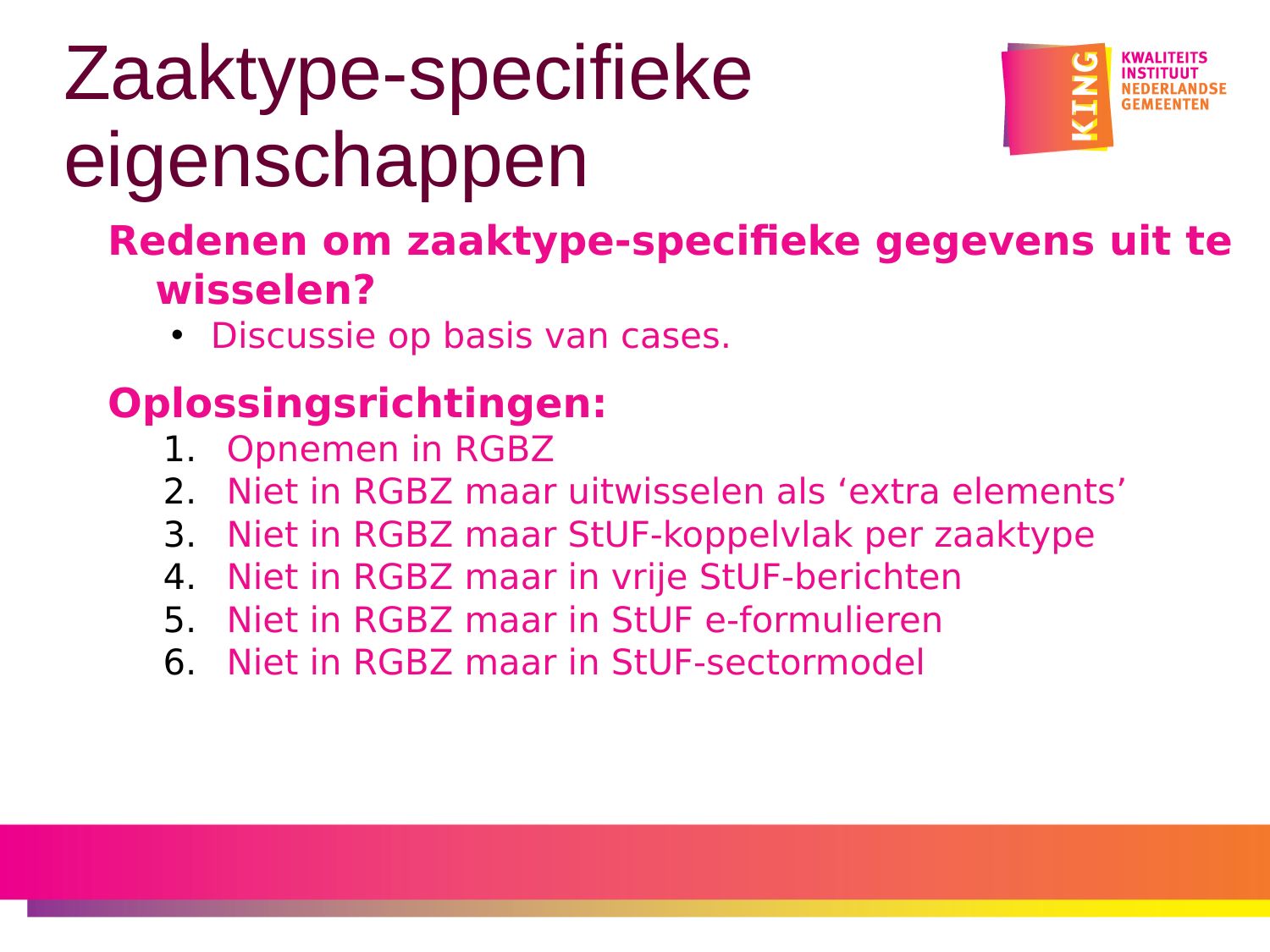

# Zaaktype-specifieke eigenschappen
Redenen om zaaktype-specifieke gegevens uit te wisselen?
Discussie op basis van cases.
Oplossingsrichtingen:
Opnemen in RGBZ
Niet in RGBZ maar uitwisselen als ‘extra elements’
Niet in RGBZ maar StUF-koppelvlak per zaaktype
Niet in RGBZ maar in vrije StUF-berichten
Niet in RGBZ maar in StUF e-formulieren
Niet in RGBZ maar in StUF-sectormodel